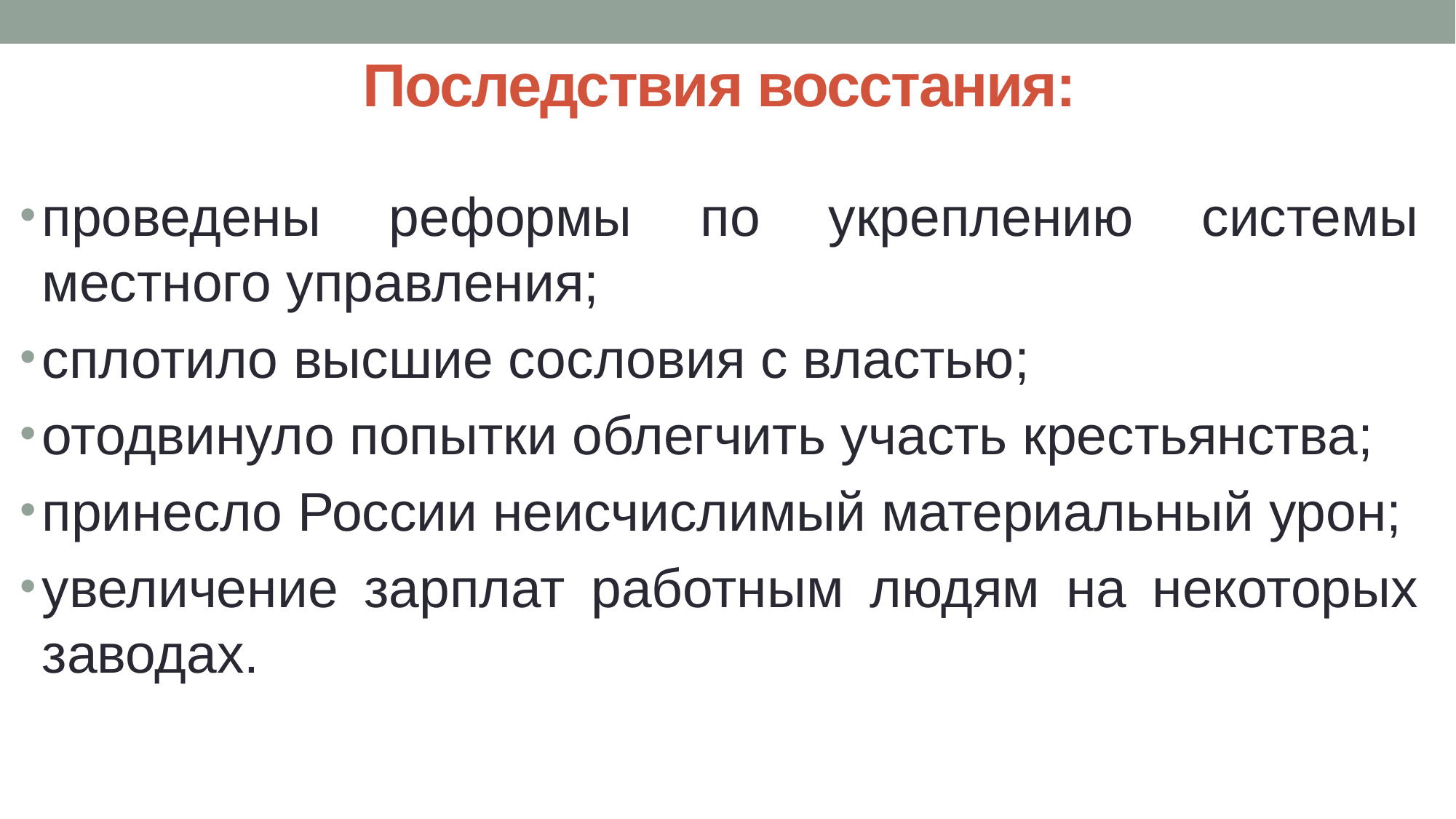

# Последствия восстания:
проведены реформы по укреплению системы местного управления;
сплотило высшие сословия с властью;
отодвинуло попытки облегчить участь крестьянства;
принесло России неисчислимый материальный урон;
увеличение зарплат работным людям на некоторых заводах.